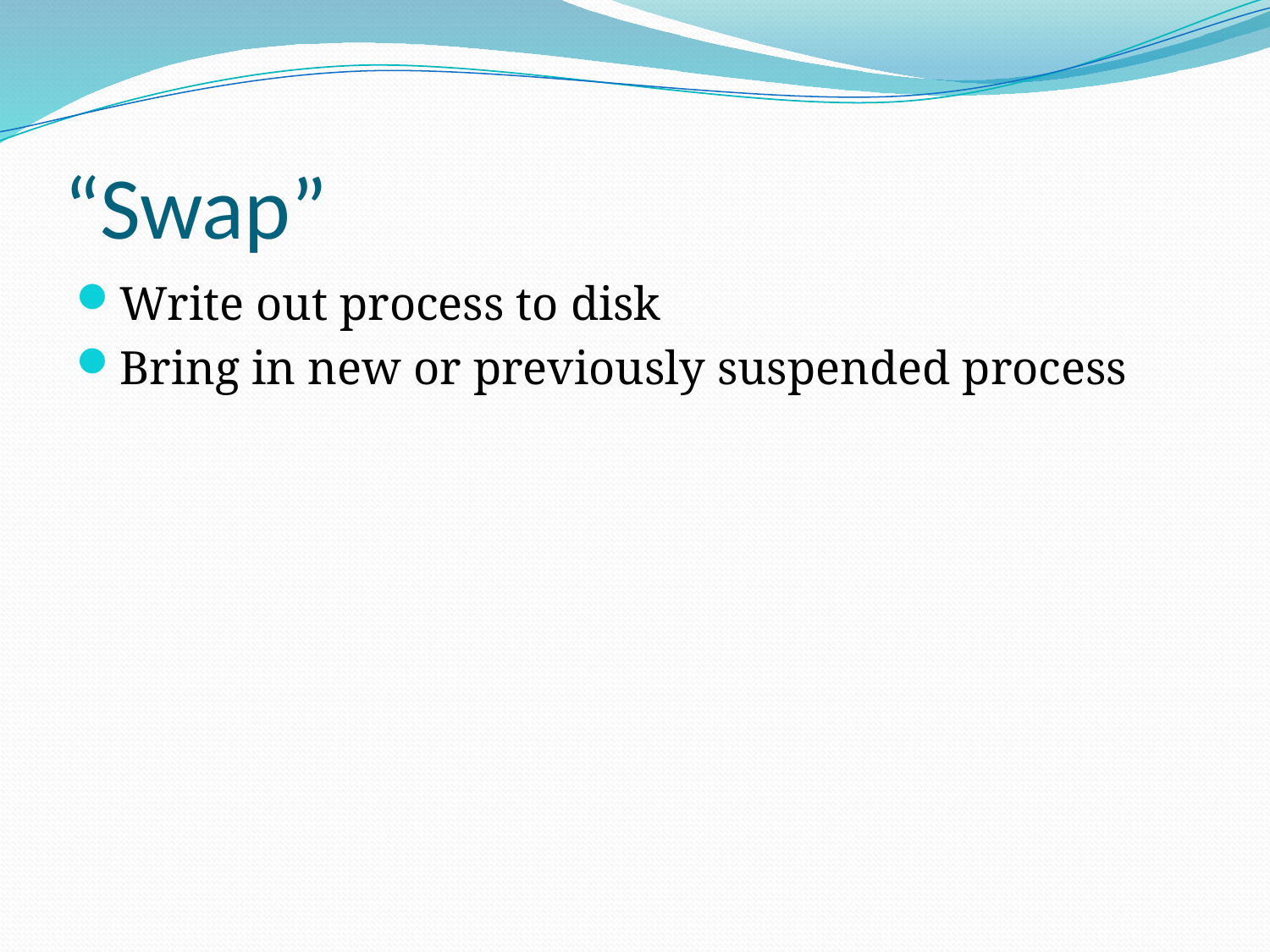

# “Swap”
Write out process to disk
Bring in new or previously suspended process